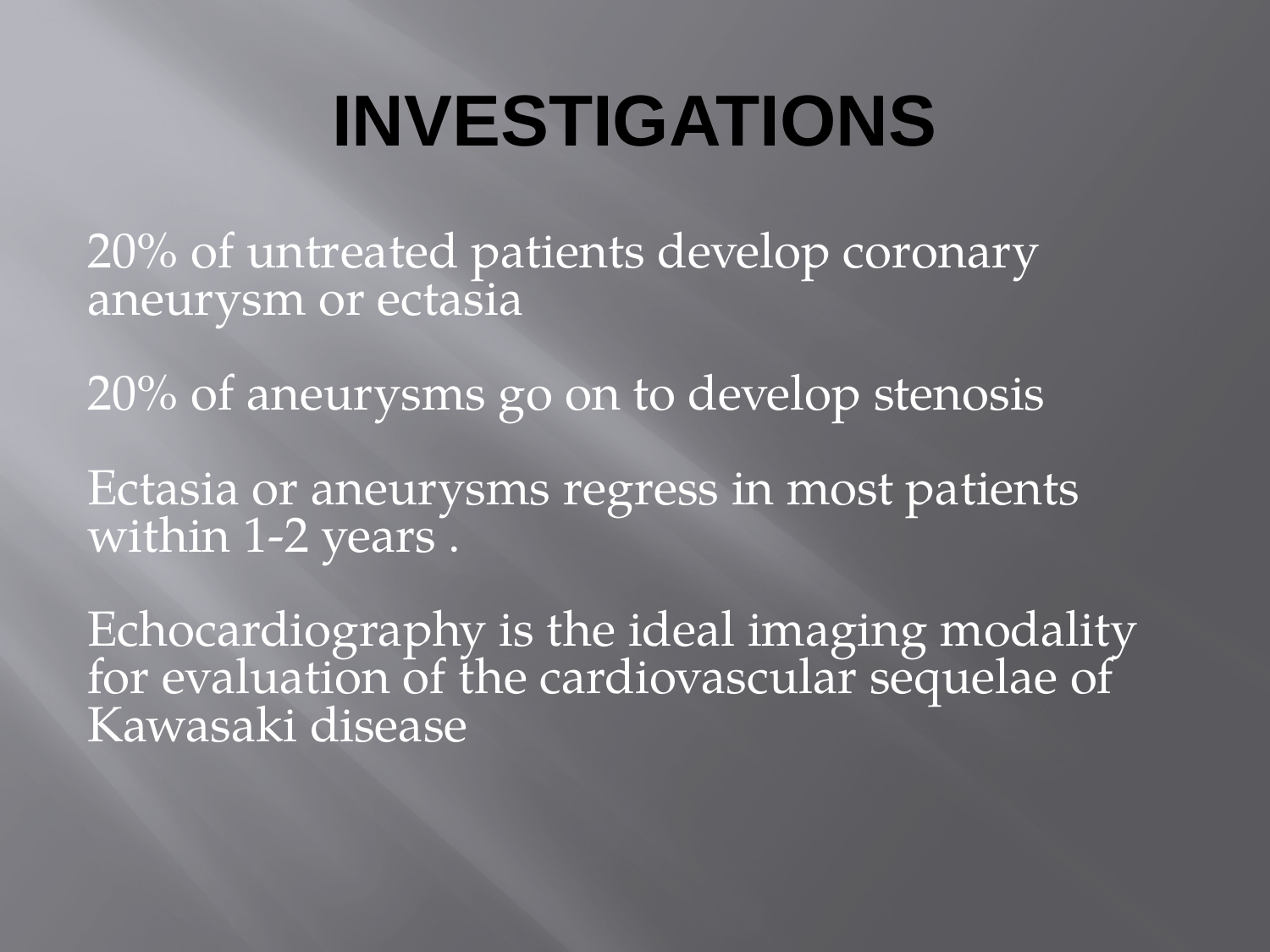

# INVESTIGATIONS
20% of untreated patients develop coronary aneurysm or ectasia

20% of aneurysms go on to develop stenosis

Ectasia or aneurysms regress in most patients within 1-2 years .

Echocardiography is the ideal imaging modality for evaluation of the cardiovascular sequelae of Kawasaki disease